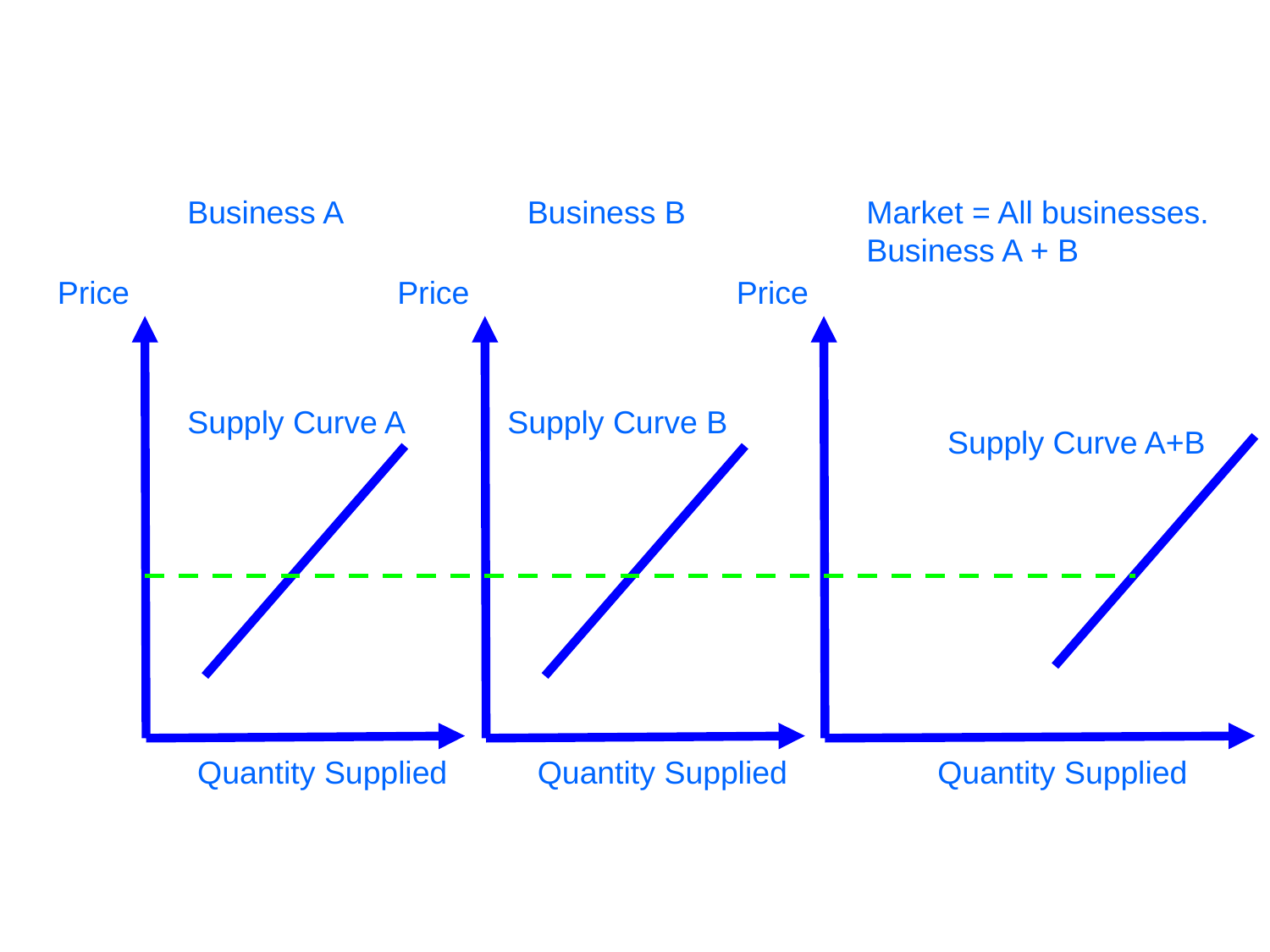

Business A
Business B
Market = All businesses. Business A + B
Price
Price
Price

Supply Curve A
Supply Curve B
Supply Curve A+B

Quantity Supplied
Quantity Supplied
Quantity Supplied